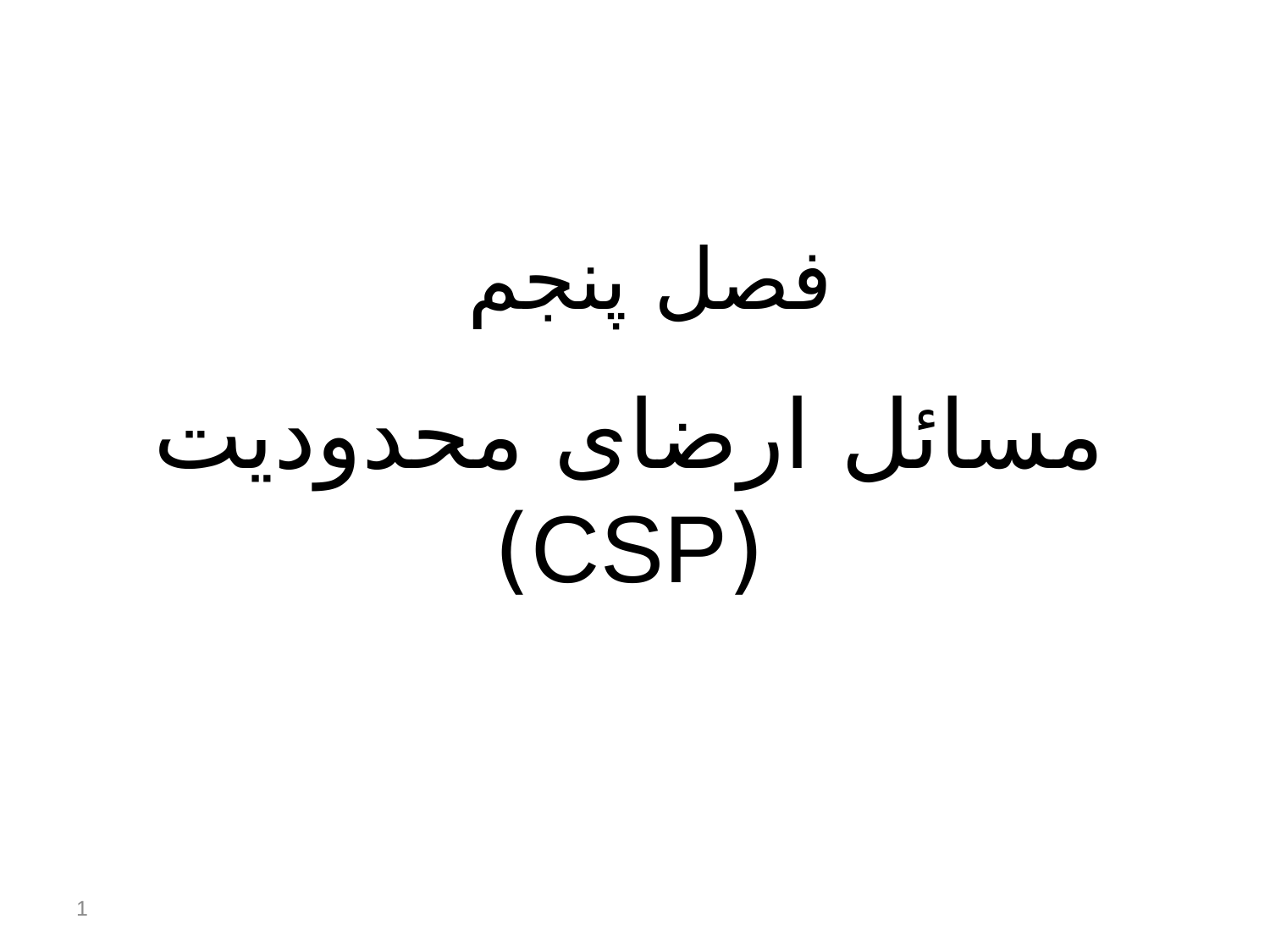

فصل پنجم
مسائل ارضای محدوديت (CSP)

1